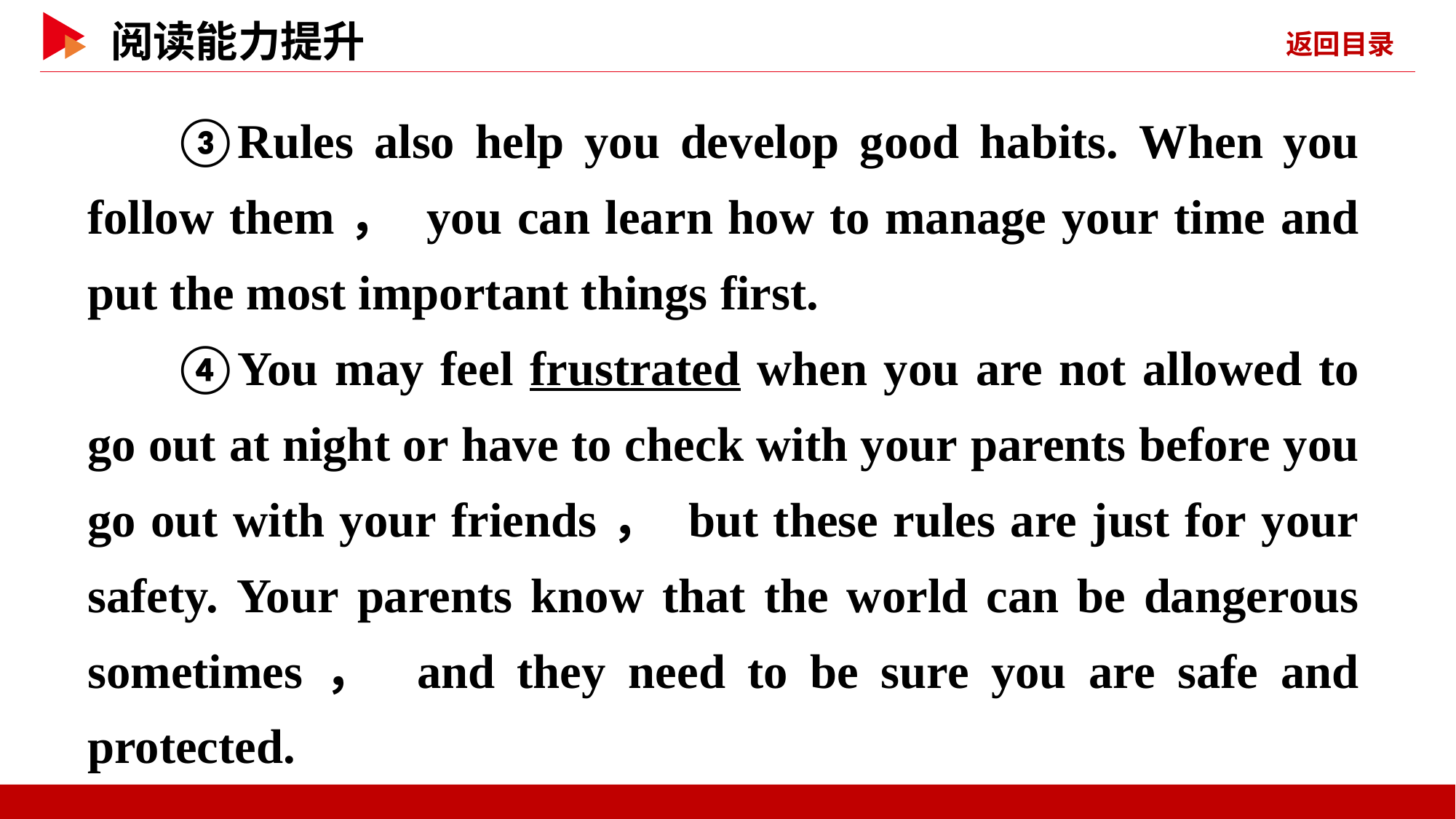

③Rules also help you develop good habits. When you follow them， you can learn how to manage your time and put the most important things first.
④You may feel frustrated when you are not allowed to go out at night or have to check with your parents before you go out with your friends， but these rules are just for your safety. Your parents know that the world can be dangerous sometimes， and they need to be sure you are safe and protected.